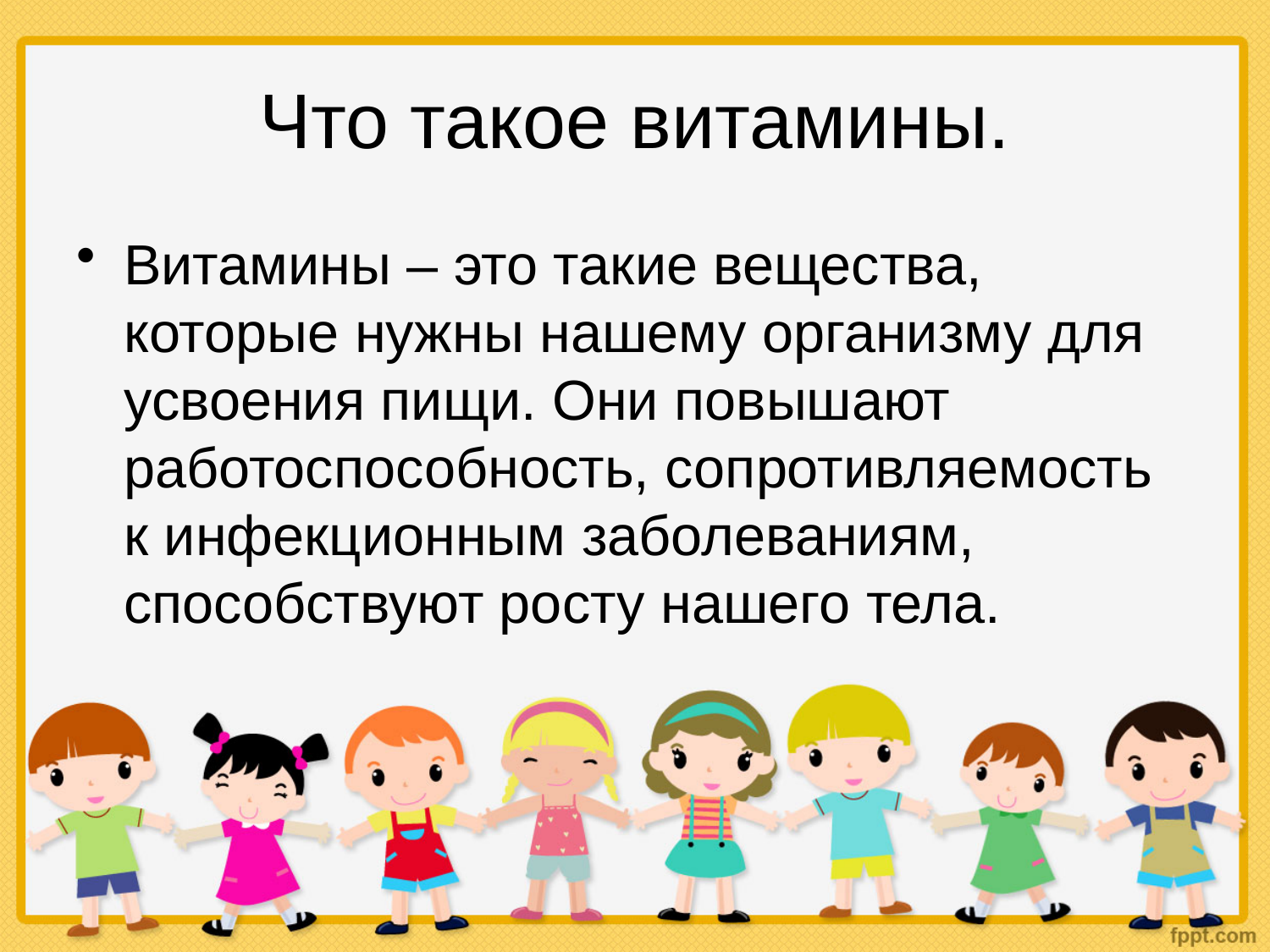

# Что такое витамины.
Витамины – это такие вещества, которые нужны нашему организму для усвоения пищи. Они повышают работоспособность, сопротивляемость к инфекционным заболеваниям, способствуют росту нашего тела.